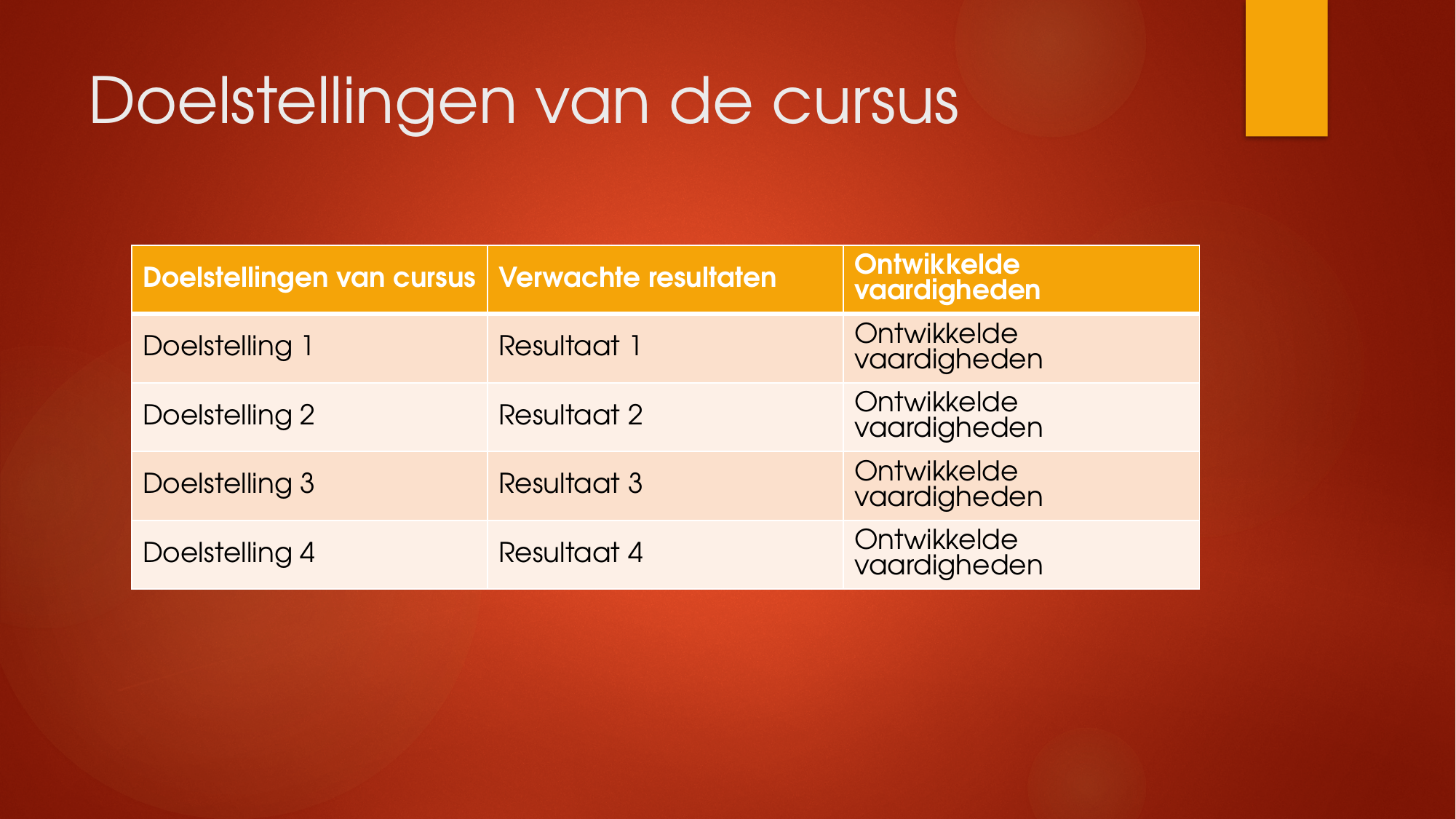

# Doelstellingen van de cursus
| Doelstellingen van cursus | Verwachte resultaten | Ontwikkelde vaardigheden |
| --- | --- | --- |
| Doelstelling 1 | Resultaat 1 | Ontwikkelde vaardigheden |
| Doelstelling 2 | Resultaat 2 | Ontwikkelde vaardigheden |
| Doelstelling 3 | Resultaat 3 | Ontwikkelde vaardigheden |
| Doelstelling 4 | Resultaat 4 | Ontwikkelde vaardigheden |